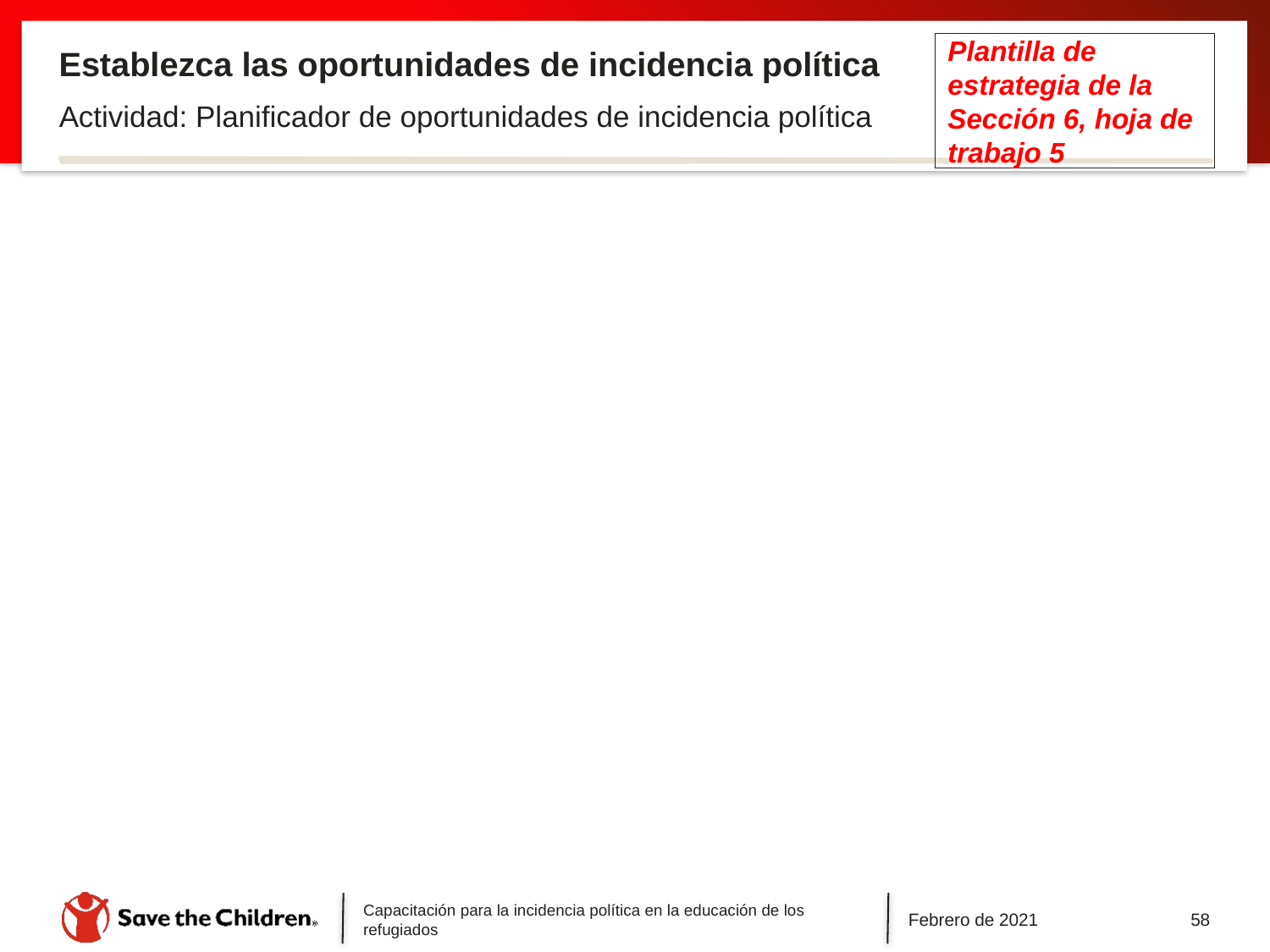

# Establezca las oportunidades de incidencia política
Plantilla de estrategia de la Sección 6, hoja de trabajo 5
Actividad: Planificador de oportunidades de incidencia política

Capacitación para la incidencia política en la educación de los refugiados
Febrero de 2021
58